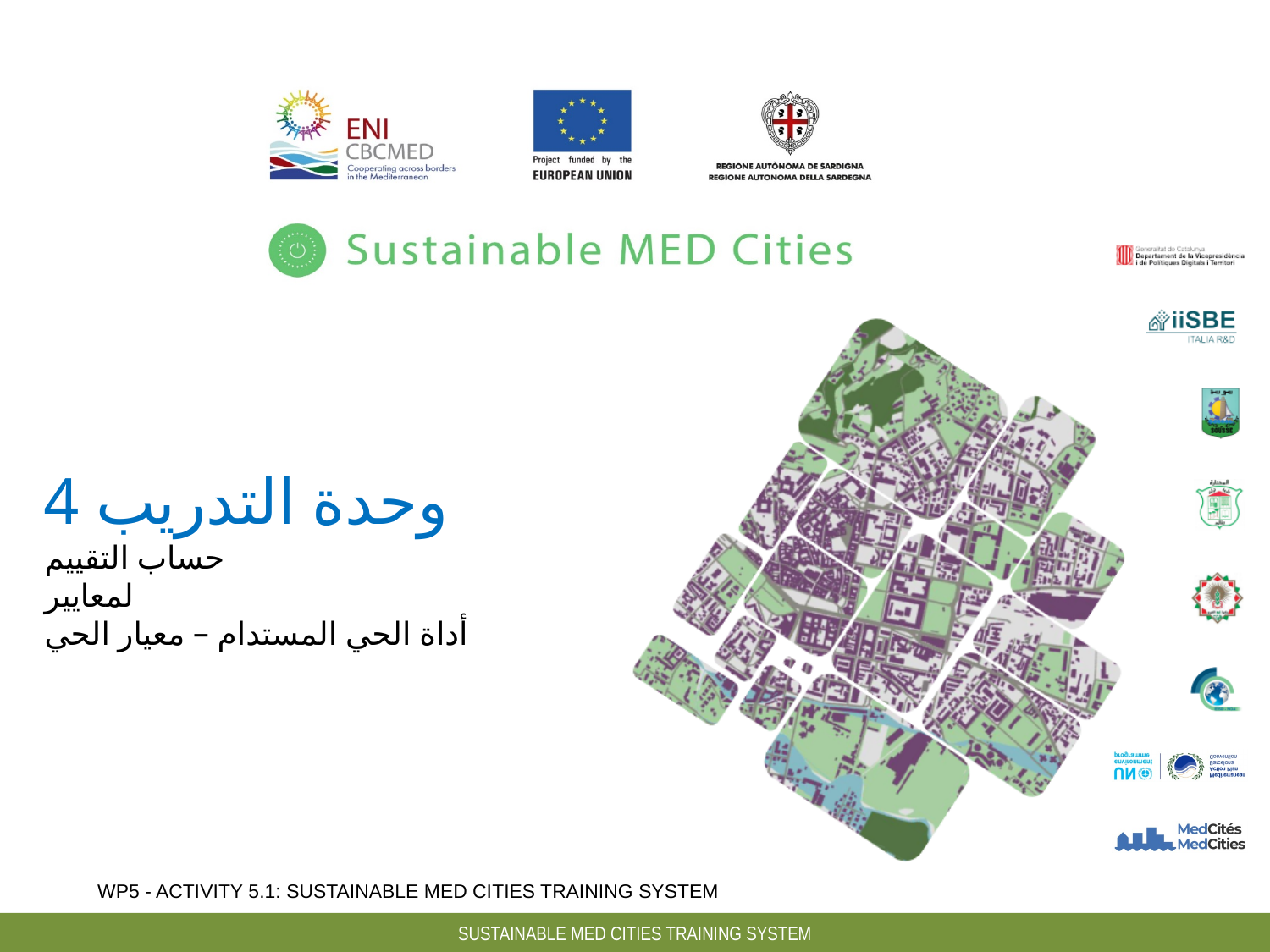

وحدة التدريب 4
حساب التقييم
لمعايير
أداة الحي المستدام – معيار الحي